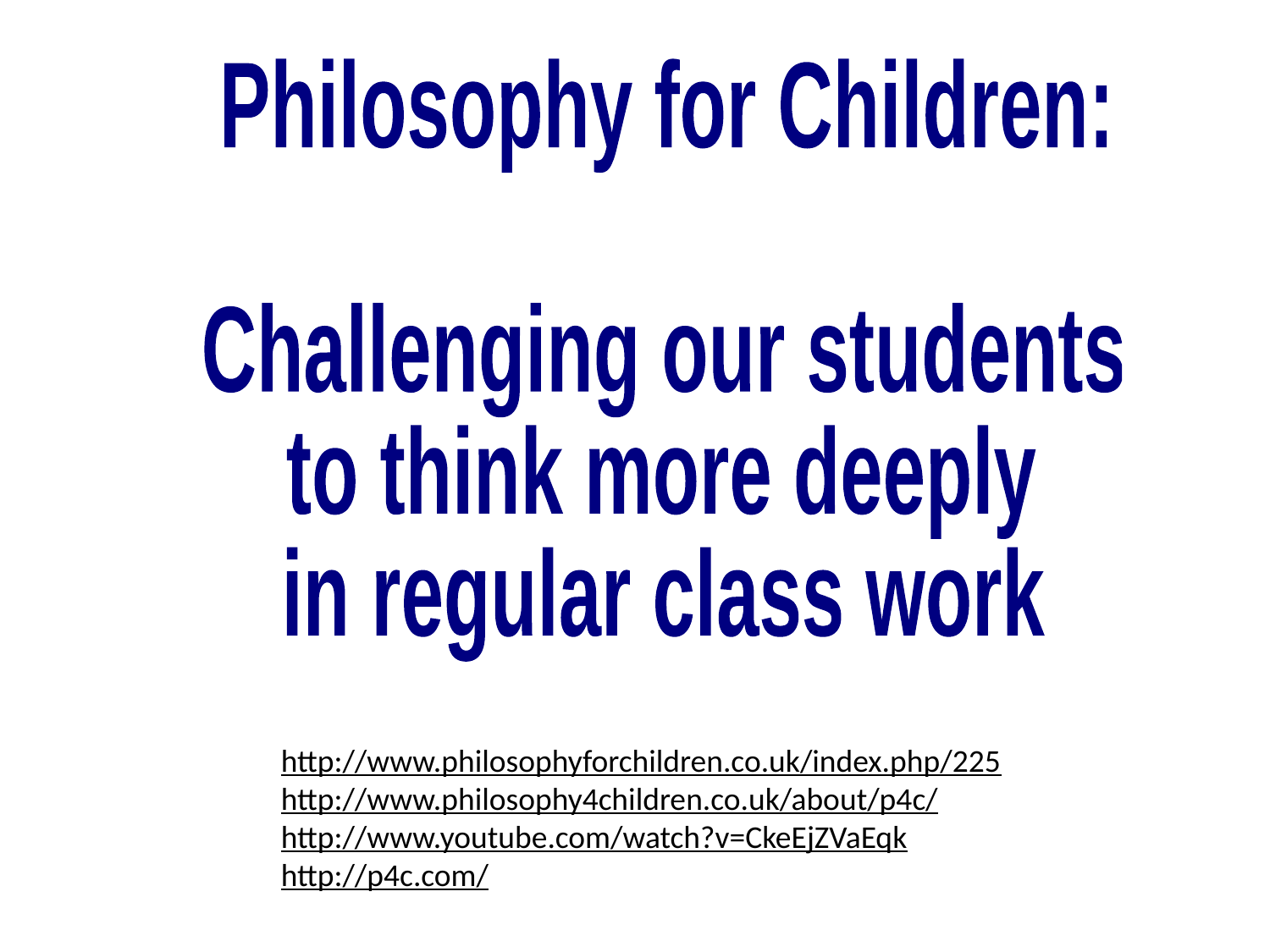

Philosophy for Children:

Challenging our students
to think more deeply
in regular class work
http://www.philosophyforchildren.co.uk/index.php/225
http://www.philosophy4children.co.uk/about/p4c/
http://www.youtube.com/watch?v=CkeEjZVaEqk
http://p4c.com/